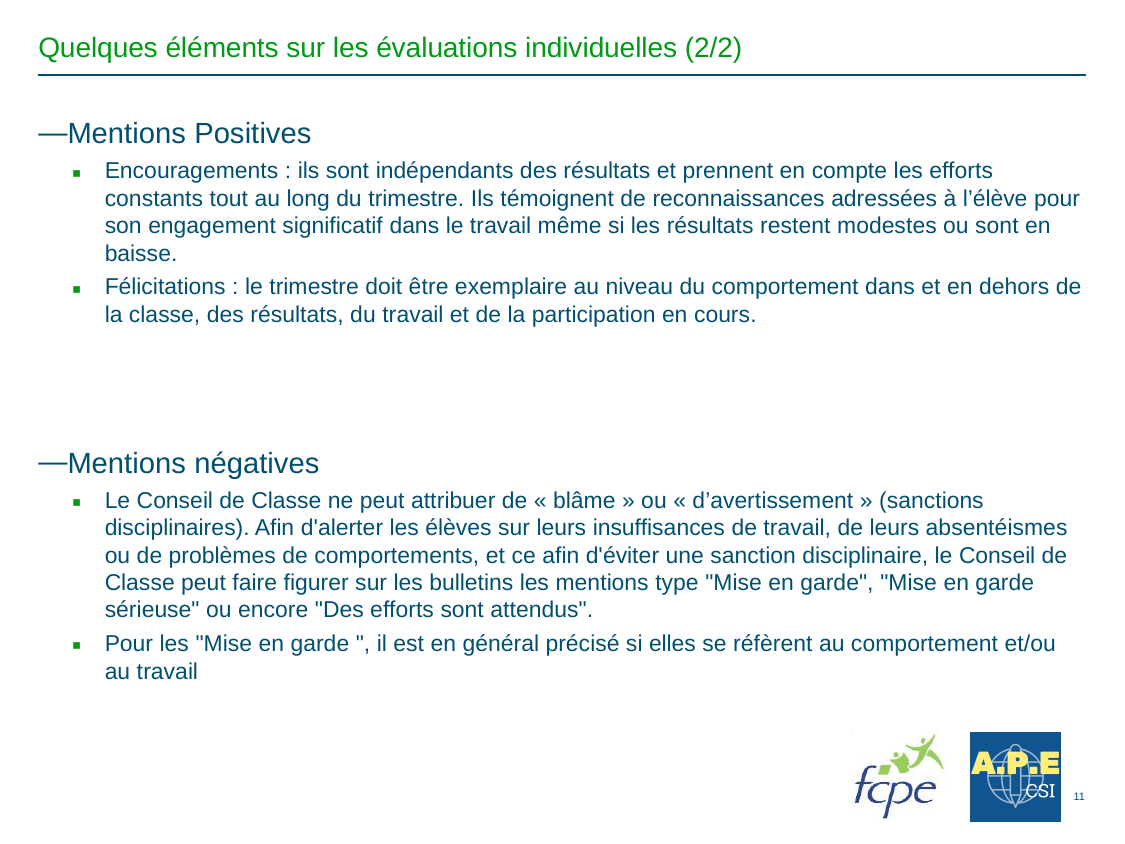

Quelques éléments sur les évaluations individuelles (2/2)
Mentions Positives
Encouragements : ils sont indépendants des résultats et prennent en compte les efforts constants tout au long du trimestre. Ils témoignent de reconnaissances adressées à l’élève pour son engagement significatif dans le travail même si les résultats restent modestes ou sont en baisse.
Félicitations : le trimestre doit être exemplaire au niveau du comportement dans et en dehors de la classe, des résultats, du travail et de la participation en cours.

Mentions négatives
Le Conseil de Classe ne peut attribuer de « blâme » ou « d’avertissement » (sanctions disciplinaires). Afin d'alerter les élèves sur leurs insuffisances de travail, de leurs absentéismes ou de problèmes de comportements, et ce afin d'éviter une sanction disciplinaire, le Conseil de Classe peut faire figurer sur les bulletins les mentions type "Mise en garde", "Mise en garde sérieuse" ou encore "Des efforts sont attendus".
Pour les "Mise en garde ", il est en général précisé si elles se réfèrent au comportement et/ou au travail

11